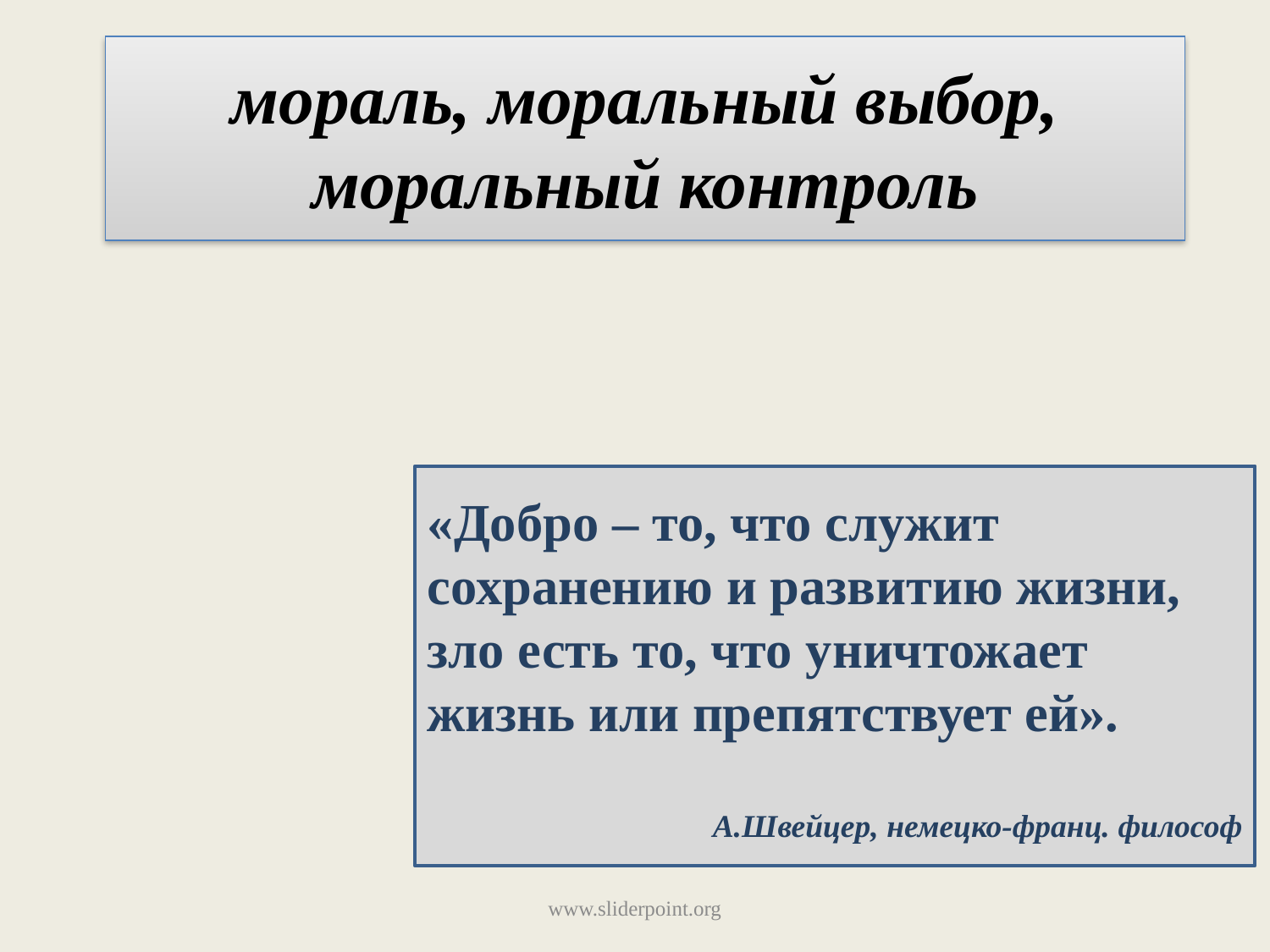

# мораль, моральный выбор, моральный контроль
«Добро – то, что служит сохранению и развитию жизни, зло есть то, что уничтожает жизнь или препятствует ей».

А.Швейцер, немецко-франц. философ
www.sliderpoint.org